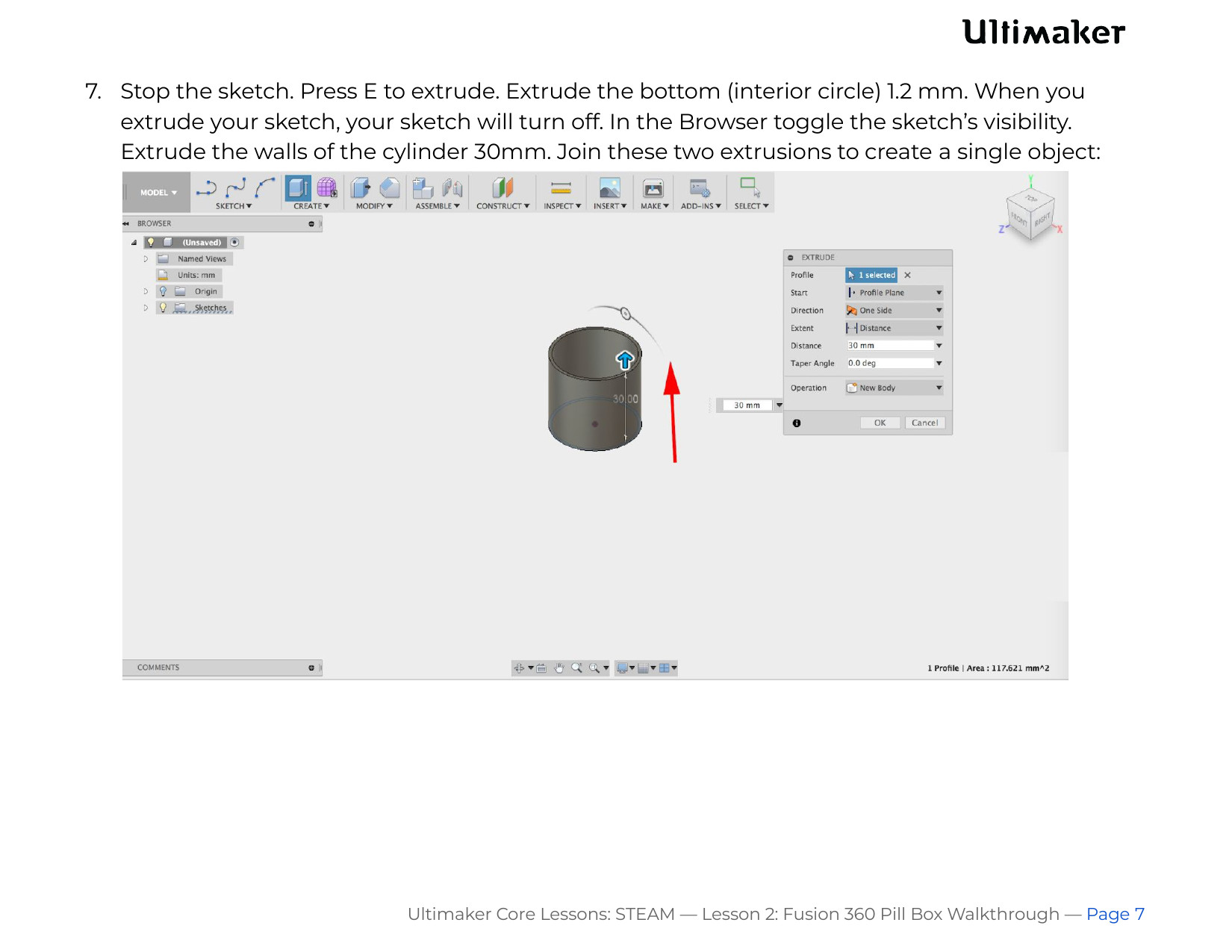

7.	Stop the sketch. Press E to extrude. Extrude the bottom (interior circle) 1.2 mm. When you  extrude your sketch, your sketch will turn off. In the Browser toggle the sketch’s visibility.  Extrude the walls of the cylinder 30mm. Join these two extrusions to create a single object:

Ultimaker Core Lessons: STEAM — Lesson 2: Fusion 360 Pill Box Walkthrough — Page 7